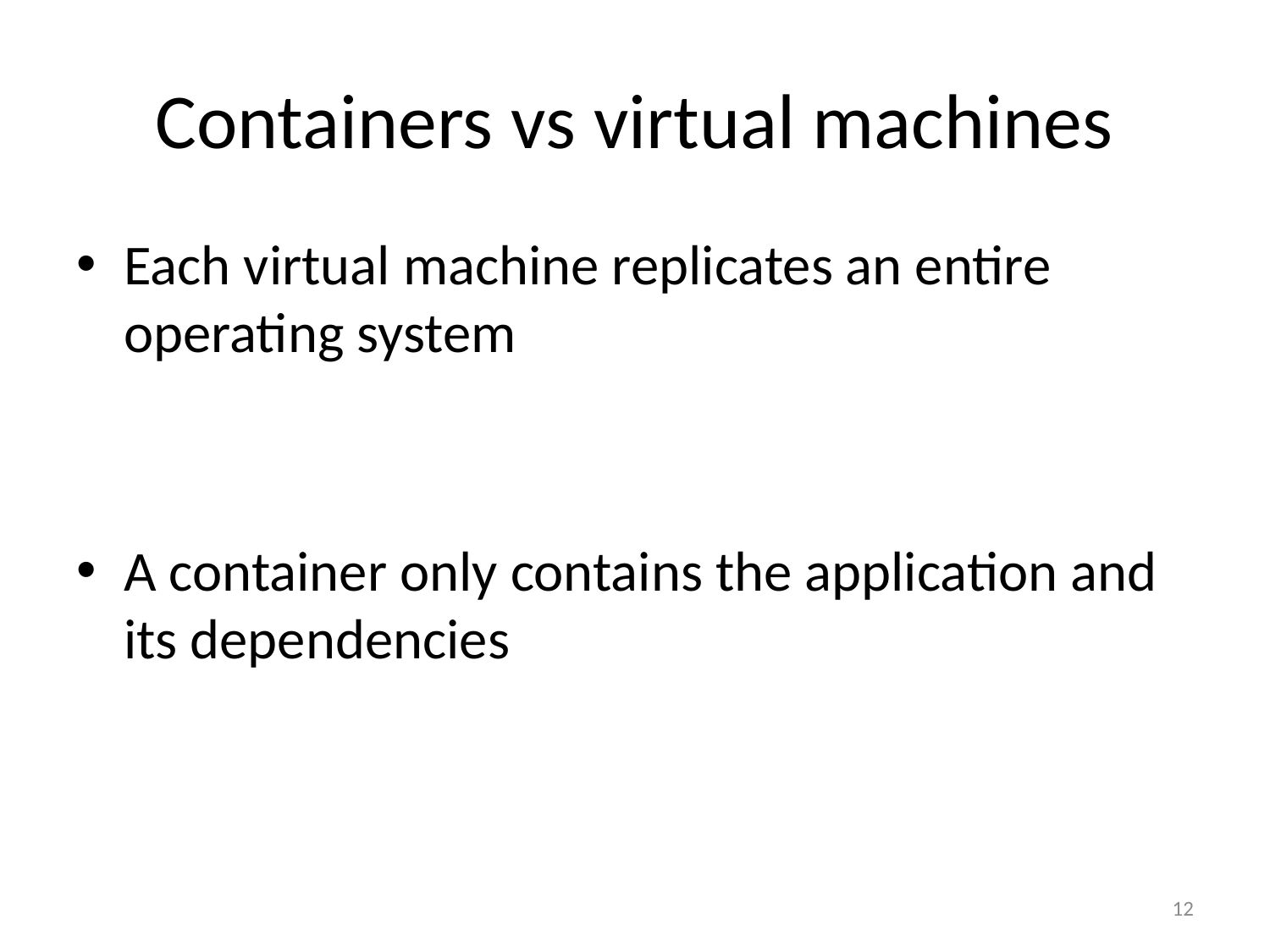

# Containers vs virtual machines
Each virtual machine replicates an entire operating system

A container only contains the application and its dependencies

12